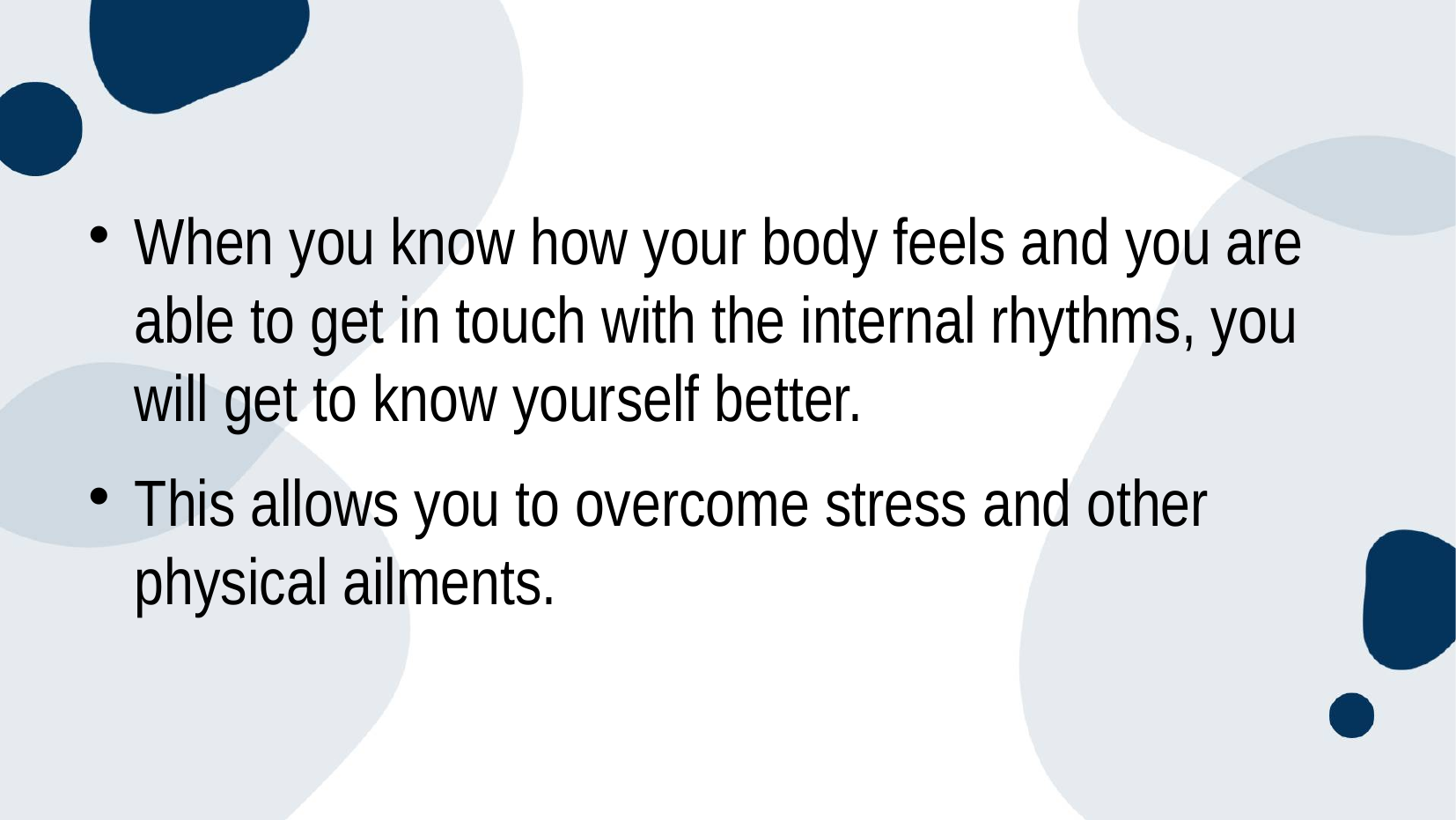

When you know how your body feels and you are able to get in touch with the internal rhythms, you will get to know yourself better.
This allows you to overcome stress and other physical ailments.